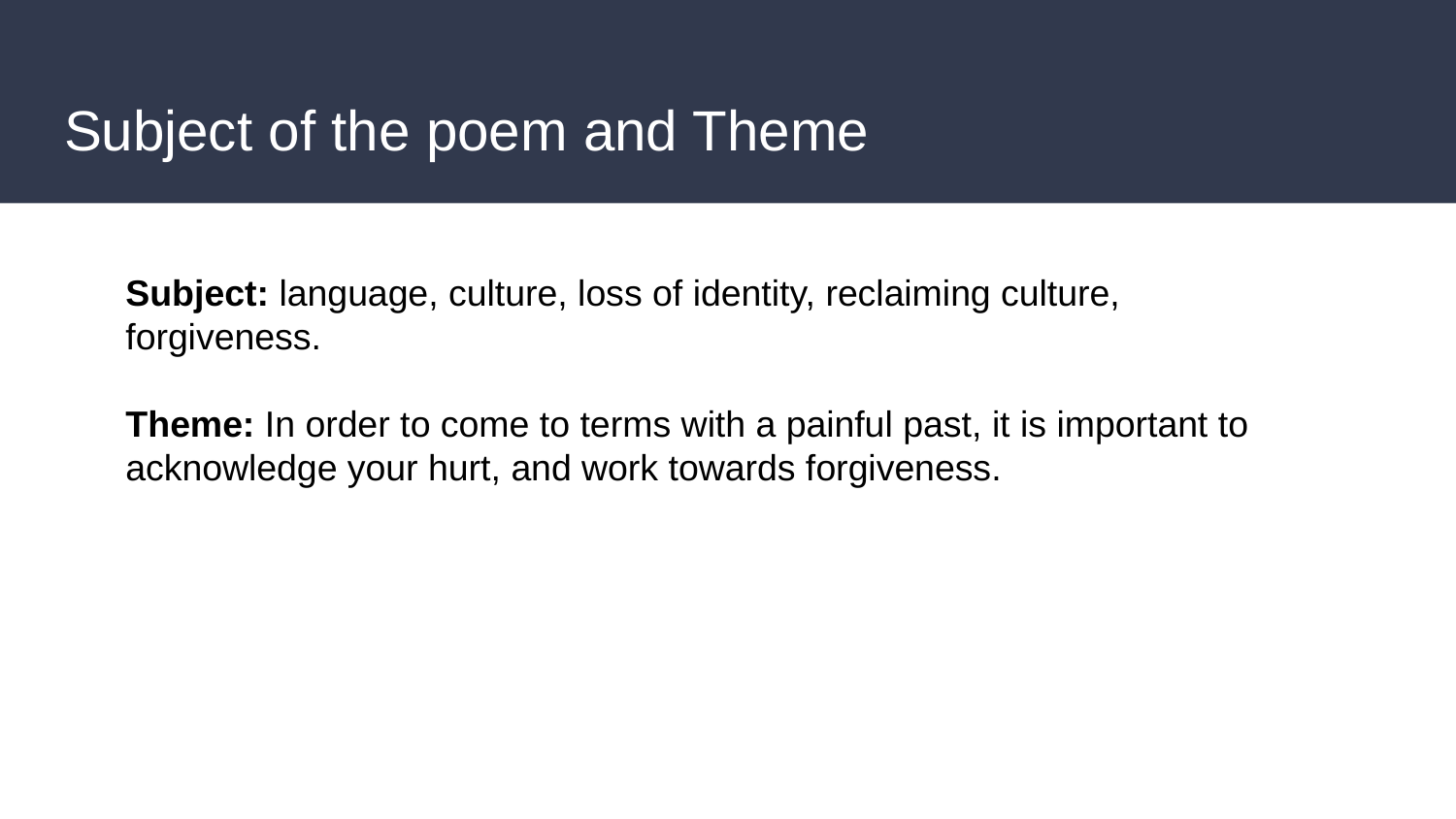

# Subject of the poem and Theme

Subject: language, culture, loss of identity, reclaiming culture, forgiveness.

Theme: In order to come to terms with a painful past, it is important to acknowledge your hurt, and work towards forgiveness.